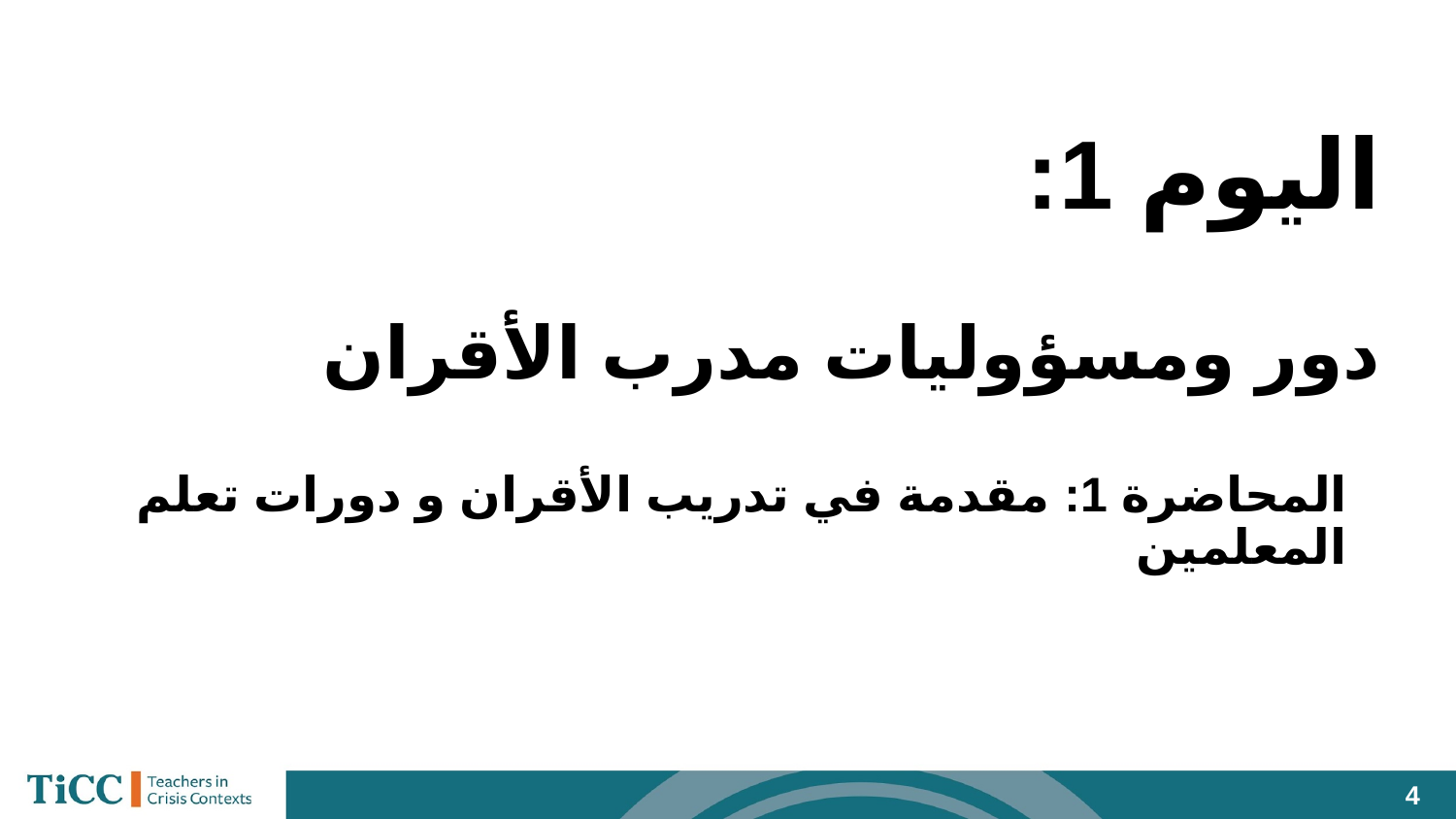

# اليوم 1:

دور ومسؤوليات مدرب الأقران
المحاضرة 1: مقدمة في تدريب الأقران و دورات تعلم المعلمين

4